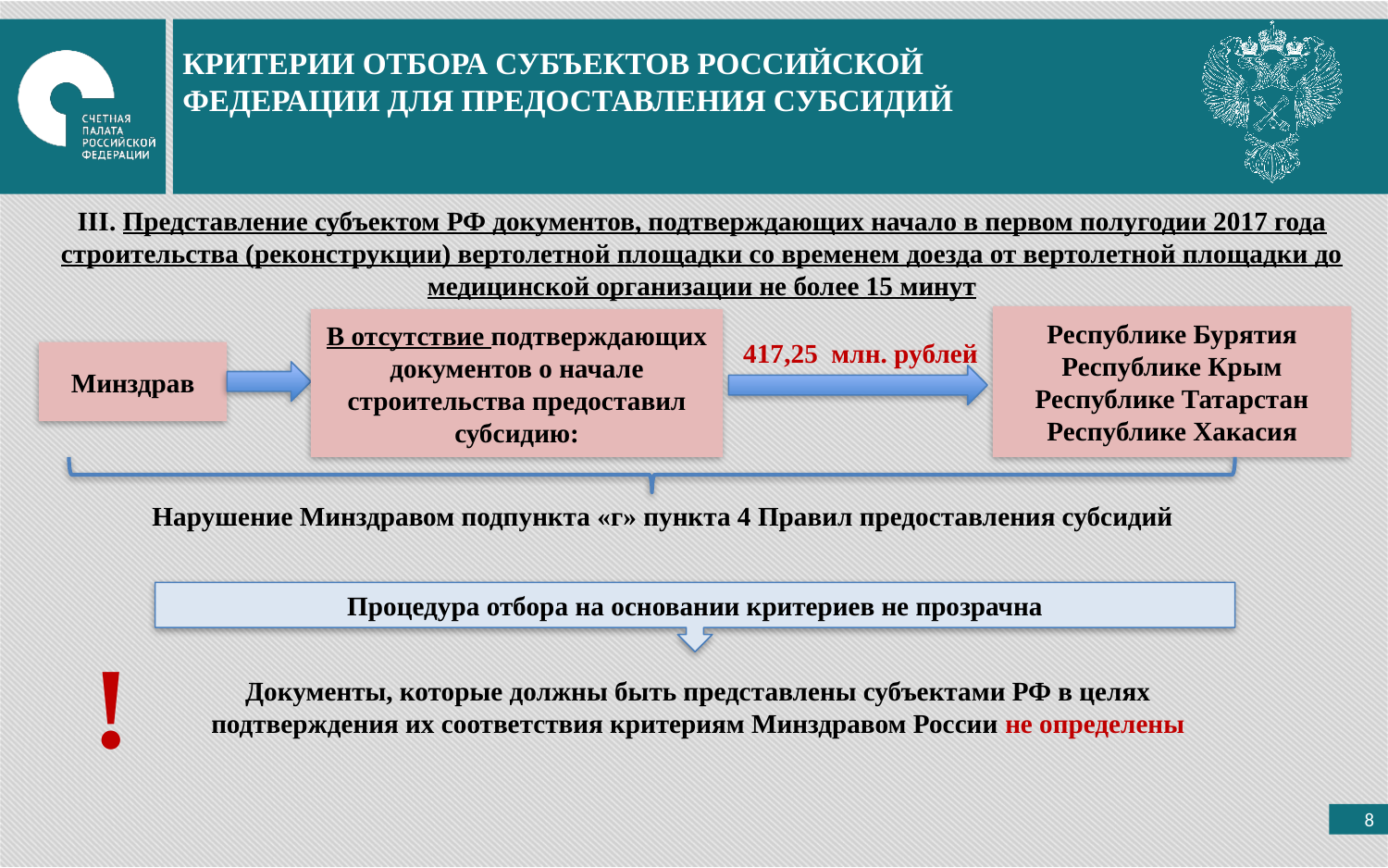

КРИТЕРИИ ОТБОРА СУБЪЕКТОВ РОССИЙСКОЙ ФЕДЕРАЦИИ ДЛЯ ПРЕДОСТАВЛЕНИЯ СУБСИДИЙ
III. Представление субъектом РФ документов, подтверждающих начало в первом полугодии 2017 года строительства (реконструкции) вертолетной площадки со временем доезда от вертолетной площадки до медицинской организации не более 15 минут
Республике Бурятия
Республике Крым
Республике Татарстан
Республике Хакасия
В отсутствие подтверждающих документов о начале строительства предоставил субсидию:
417,25  млн. рублей
Минздрав

Нарушение Минздравом подпункта «г» пункта 4 Правил предоставления субсидий
Процедура отбора на основании критериев не прозрачна
!
Документы, которые должны быть представлены субъектами РФ в целях подтверждения их соответствия критериям Минздравом России не определены